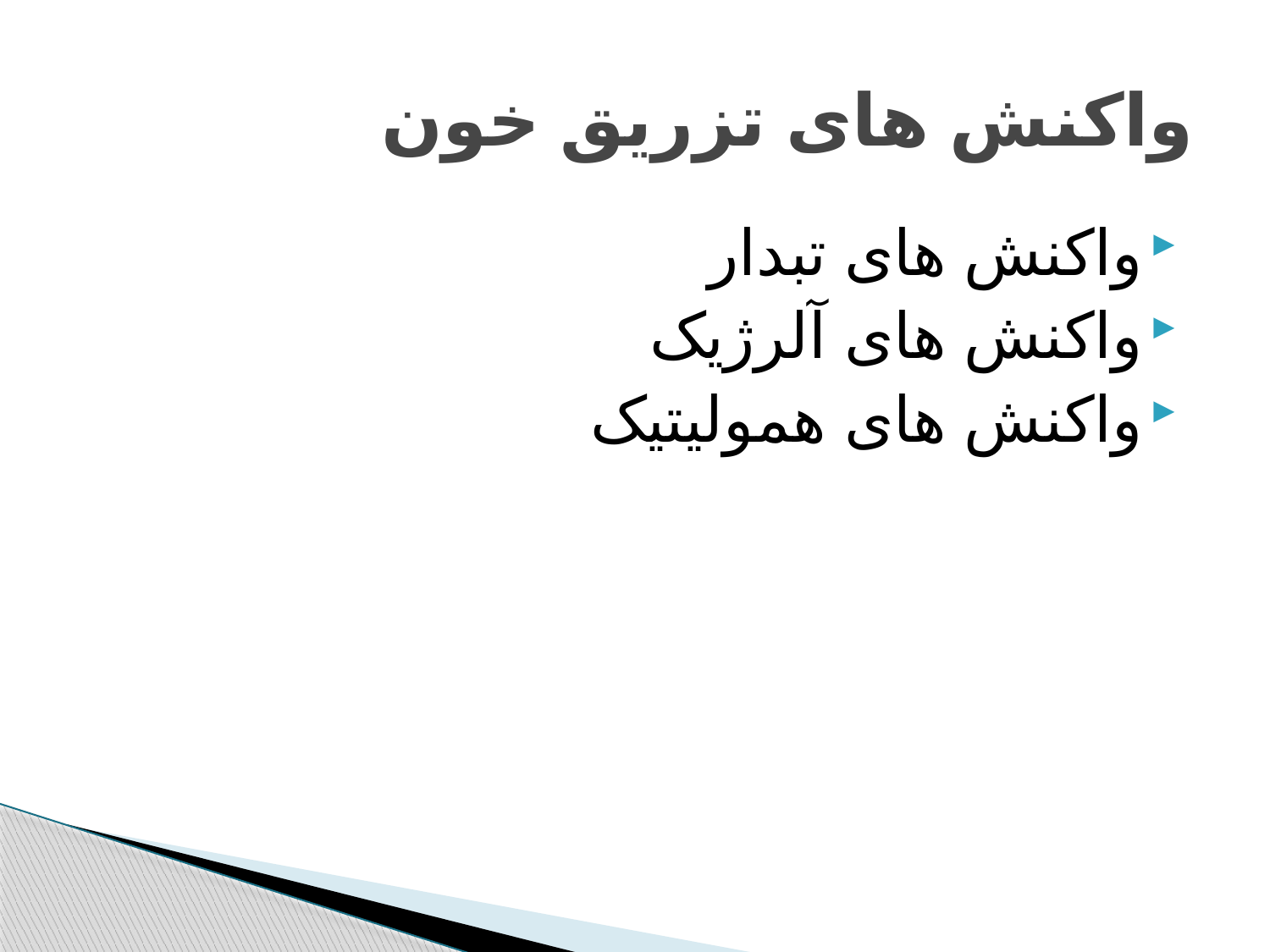

# واکنش های تزریق خون
واکنش های تبدار
واکنش های آلرژیک
واکنش های همولیتیک